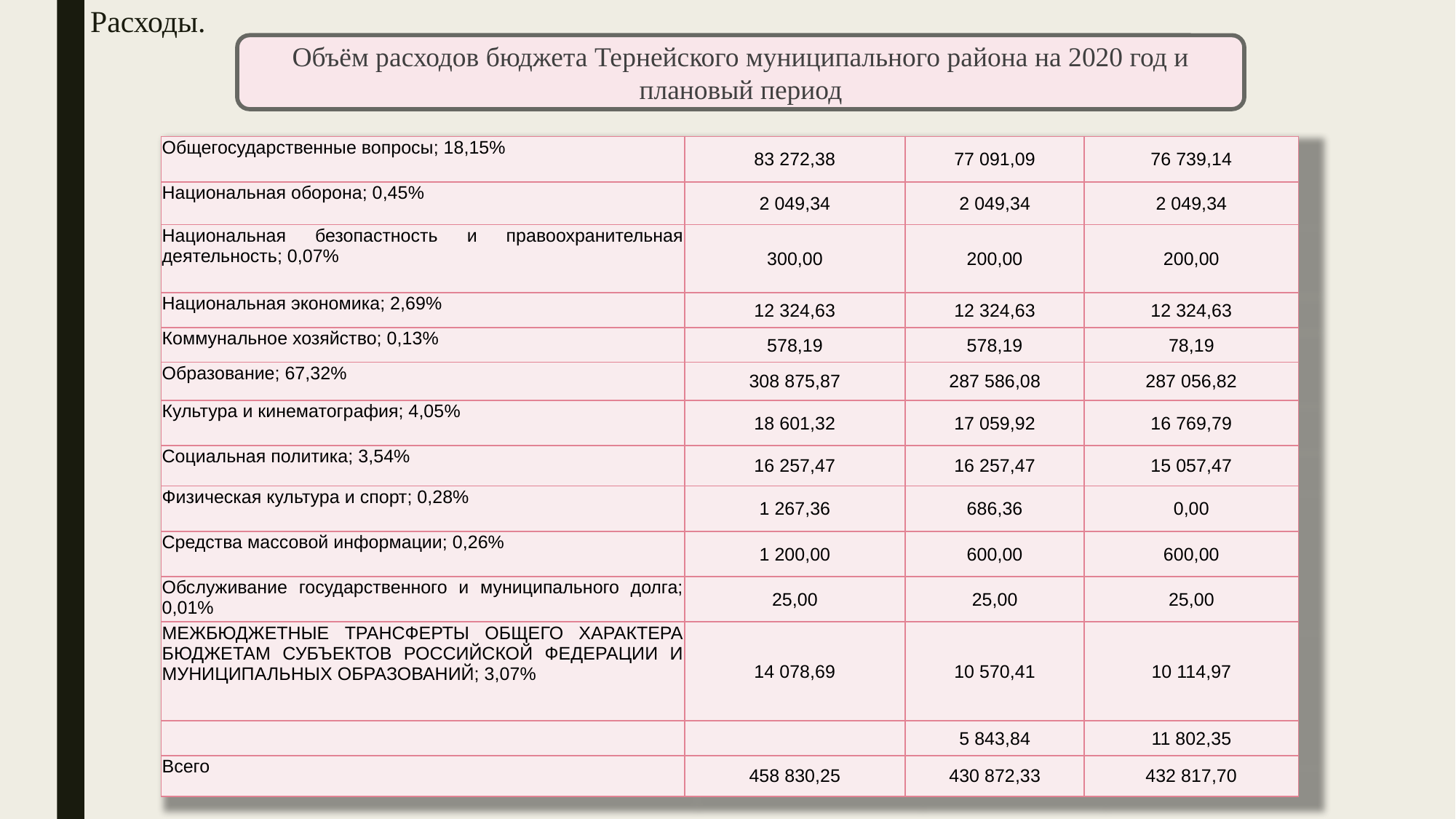

# Расходы.
Объём расходов бюджета Тернейского муниципального района на 2020 год и плановый период
| Общегосударственные вопросы; 18,15% | 83 272,38 | 77 091,09 | 76 739,14 |
| --- | --- | --- | --- |
| Национальная оборона; 0,45% | 2 049,34 | 2 049,34 | 2 049,34 |
| Национальная безопастность и правоохранительная деятельность; 0,07% | 300,00 | 200,00 | 200,00 |
| Национальная экономика; 2,69% | 12 324,63 | 12 324,63 | 12 324,63 |
| Коммунальное хозяйство; 0,13% | 578,19 | 578,19 | 78,19 |
| Образование; 67,32% | 308 875,87 | 287 586,08 | 287 056,82 |
| Культура и кинематография; 4,05% | 18 601,32 | 17 059,92 | 16 769,79 |
| Социальная политика; 3,54% | 16 257,47 | 16 257,47 | 15 057,47 |
| Физическая культура и спорт; 0,28% | 1 267,36 | 686,36 | 0,00 |
| Средства массовой информации; 0,26% | 1 200,00 | 600,00 | 600,00 |
| Обслуживание государственного и муниципального долга; 0,01% | 25,00 | 25,00 | 25,00 |
| МЕЖБЮДЖЕТНЫЕ ТРАНСФЕРТЫ ОБЩЕГО ХАРАКТЕРА БЮДЖЕТАМ СУБЪЕКТОВ РОССИЙСКОЙ ФЕДЕРАЦИИ И МУНИЦИПАЛЬНЫХ ОБРАЗОВАНИЙ; 3,07% | 14 078,69 | 10 570,41 | 10 114,97 |
|  |  | 5 843,84 | 11 802,35 |
| Всего | 458 830,25 | 430 872,33 | 432 817,70 |